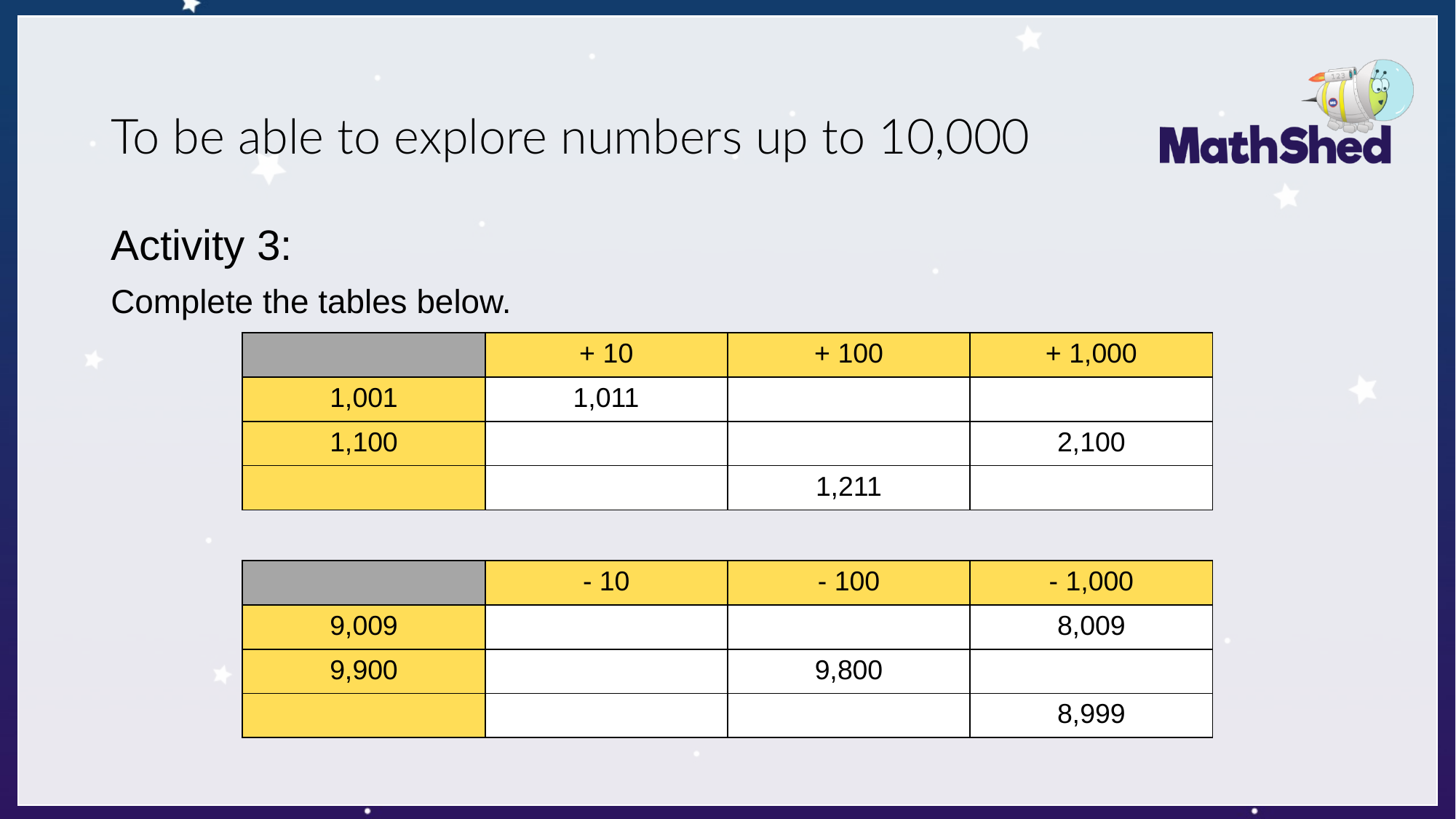

# To be able to explore numbers up to 10,000
Activity 3:
Complete the tables below.

|  | + 10 | + 100 | + 1,000 |
| --- | --- | --- | --- |
| 1,001 | 1,011 |  |  |
| 1,100 |  |  | 2,100 |
|  |  | 1,211 |  |
|  | - 10 | - 100 | - 1,000 |
| --- | --- | --- | --- |
| 9,009 |  |  | 8,009 |
| 9,900 |  | 9,800 |  |
|  |  |  | 8,999 |